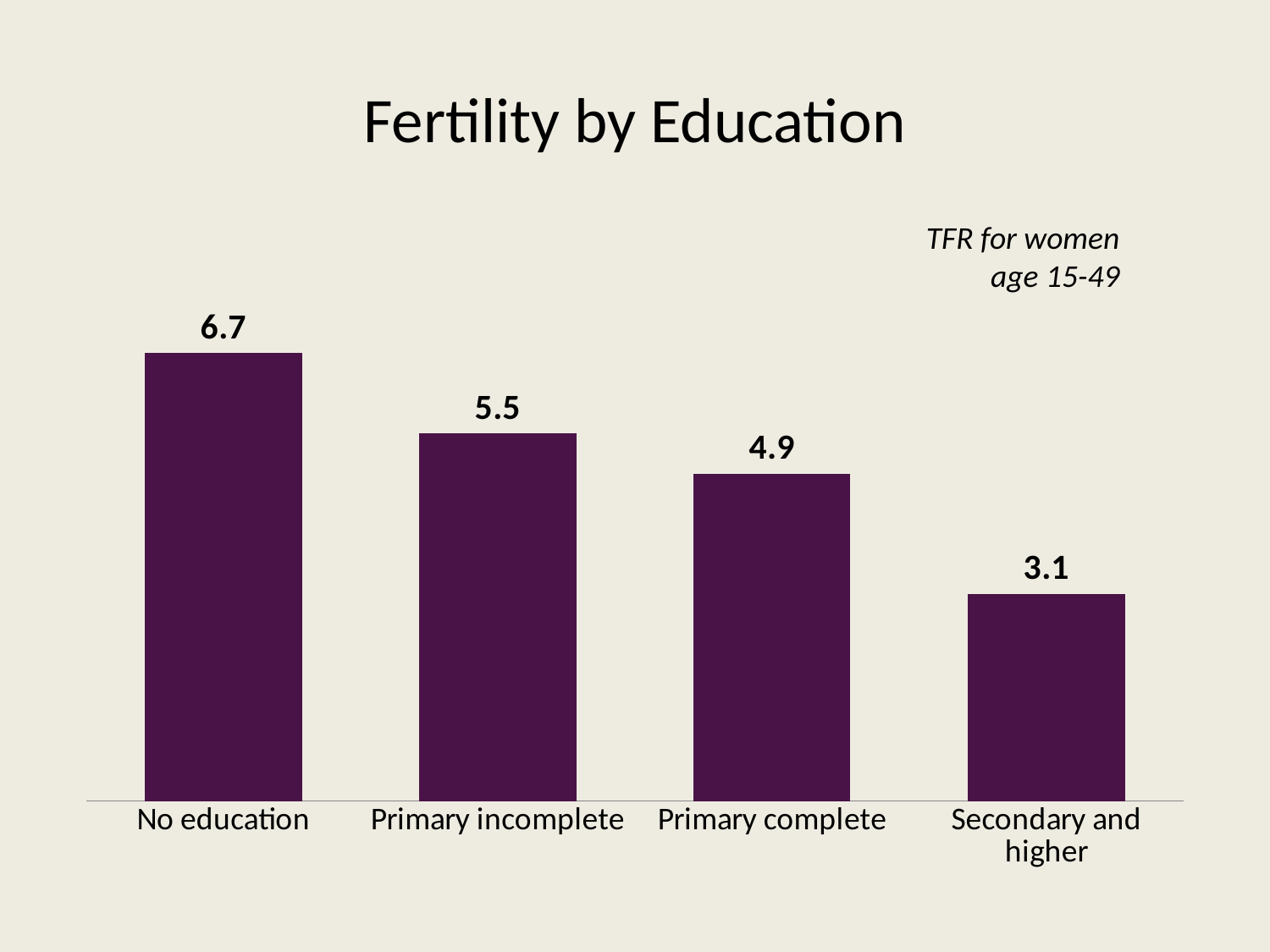

# Fertility by Education
TFR for women age 15-49

### Chart

| Category | Series 1 |
|---|---|
| No education | 6.7 |
| Primary incomplete | 5.5 |
| Primary complete | 4.9 |
| Secondary and higher | 3.1 |